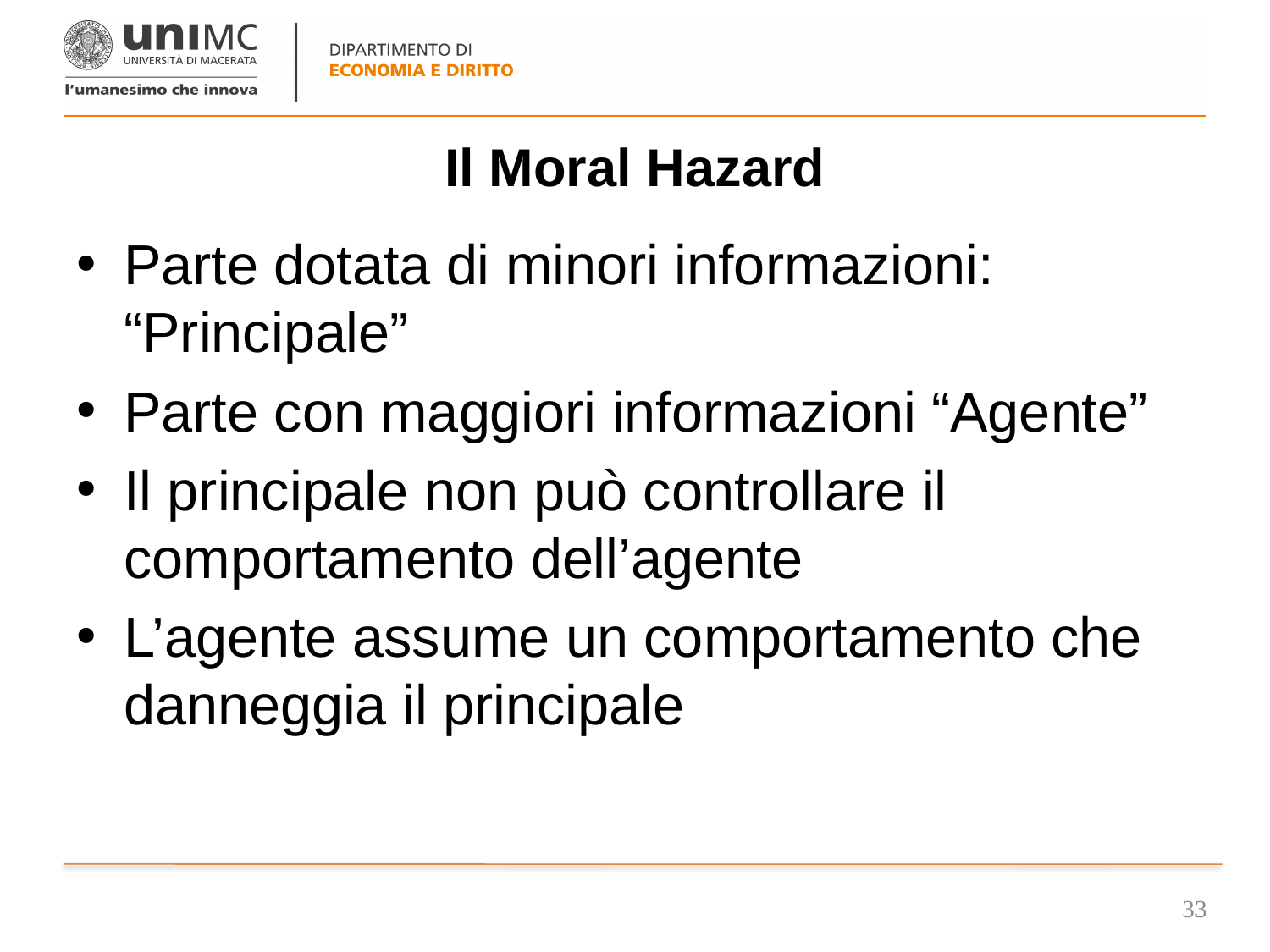

# Il Moral Hazard
Parte dotata di minori informazioni: “Principale”
Parte con maggiori informazioni “Agente”
Il principale non può controllare il comportamento dell’agente
L’agente assume un comportamento che danneggia il principale
33